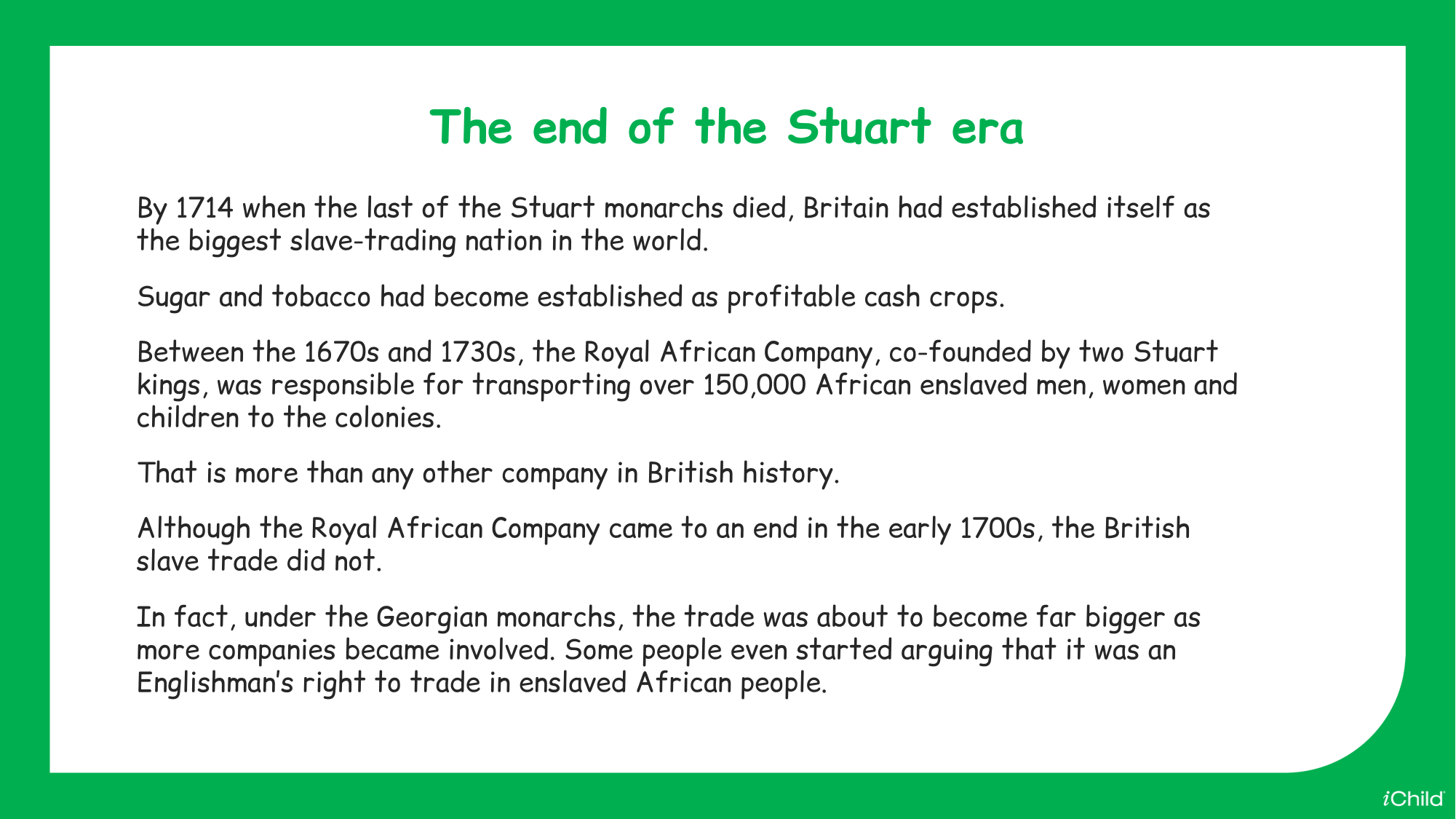

The end of the Stuart era
By 1714 when the last of the Stuart monarchs died, Britain had established itself as the biggest slave-trading nation in the world.
Sugar and tobacco had become established as profitable cash crops.
Between the 1670s and 1730s, the Royal African Company, co-founded by two Stuart kings, was responsible for transporting over 150,000 African enslaved men, women and children to the colonies.
That is more than any other company in British history.
Although the Royal African Company came to an end in the early 1700s, the British slave trade did not.
In fact, under the Georgian monarchs, the trade was about to become far bigger as more companies became involved. Some people even started arguing that it was an Englishman’s right to trade in enslaved African people.